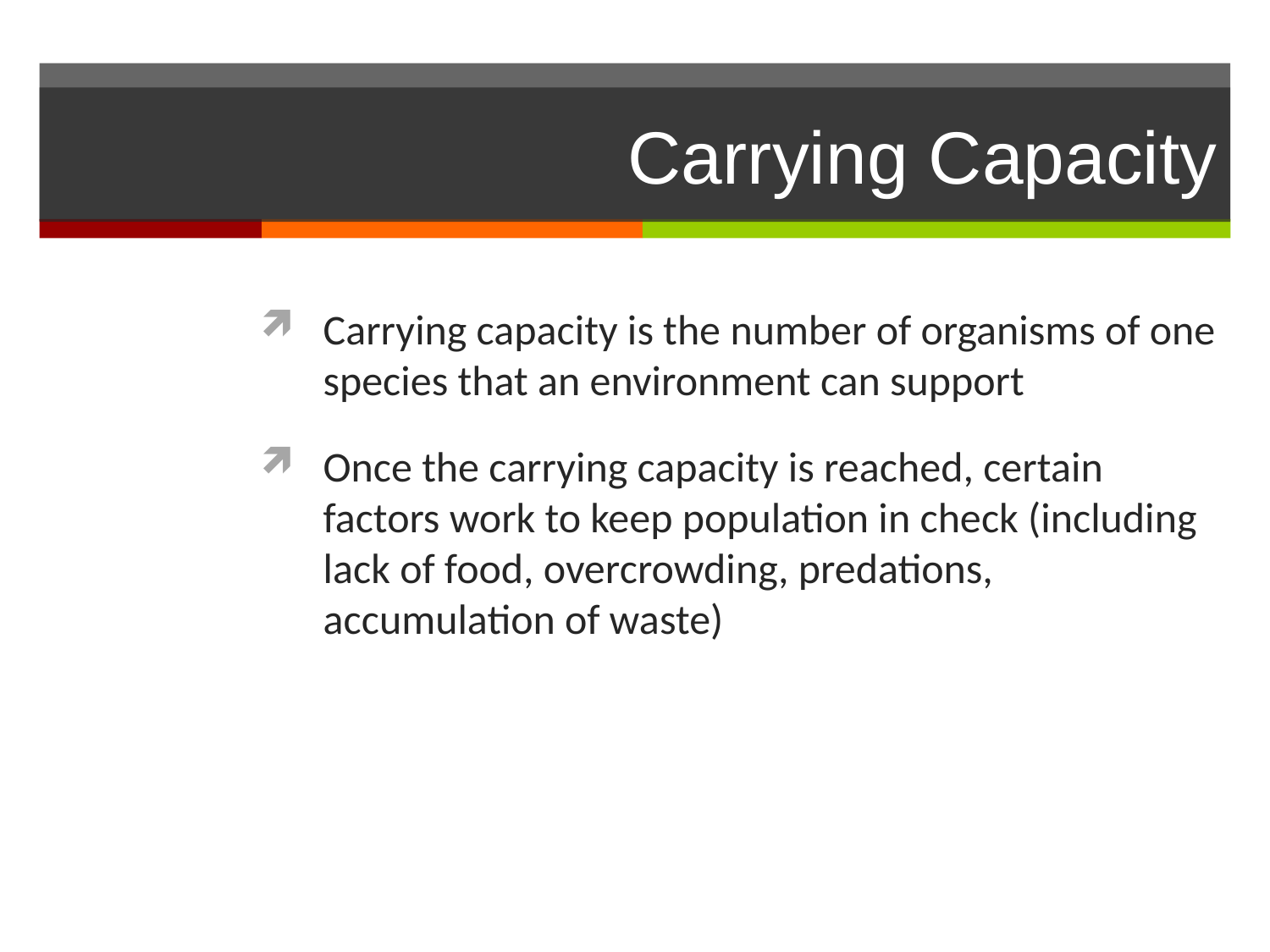

# Carrying Capacity
Carrying capacity is the number of organisms of one species that an environment can support
Once the carrying capacity is reached, certain factors work to keep population in check (including lack of food, overcrowding, predations, accumulation of waste)